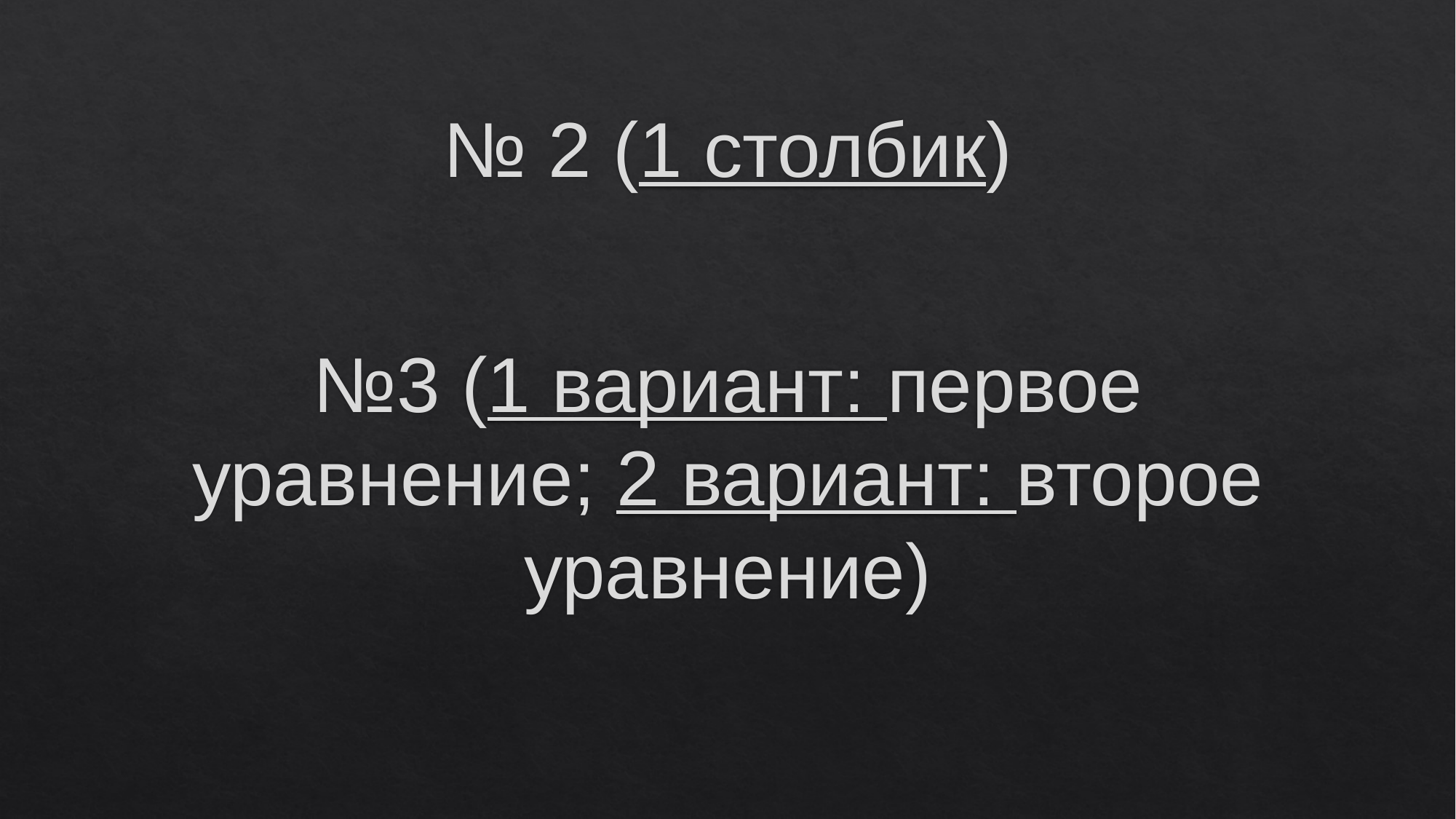

#
№ 2 (1 столбик)

№3 (1 вариант: первое уравнение; 2 вариант: второе уравнение)